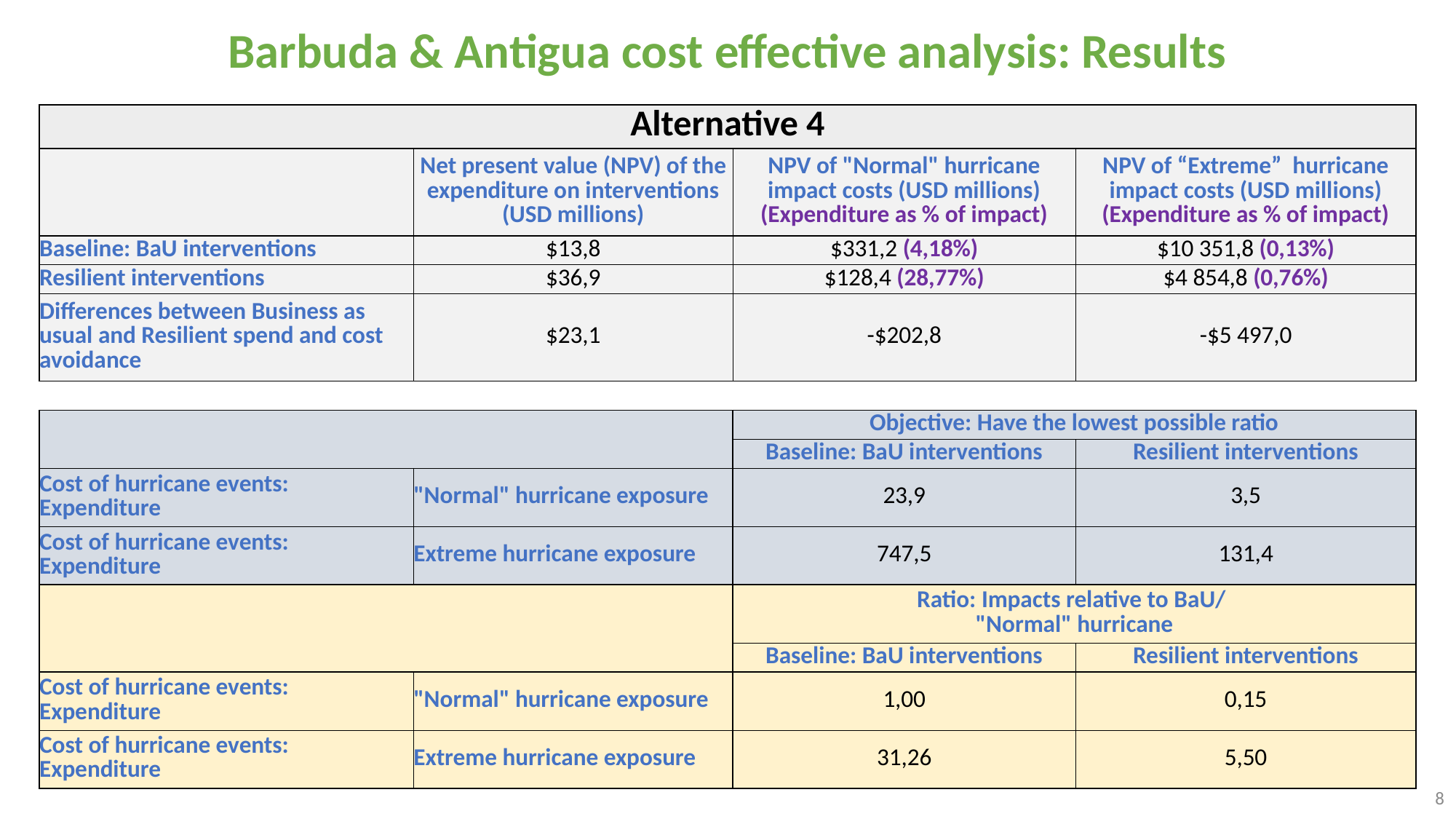

Barbuda & Antigua cost effective analysis: Results
| Alternative 4 |  |  |  |
| --- | --- | --- | --- |
|  | Net present value (NPV) of the expenditure on interventions (USD millions) | NPV of "Normal" hurricane impact costs (USD millions) (Expenditure as % of impact) | NPV of “Extreme” hurricane impact costs (USD millions) (Expenditure as % of impact) |
| Baseline: BaU interventions | $13,8 | $331,2 (4,18%) | $10 351,8 (0,13%) |
| Resilient interventions | $36,9 | $128,4 (28,77%) | $4 854,8 (0,76%) |
| Differences between Business as usual and Resilient spend and cost avoidance | $23,1 | -$202,8 | -$5 497,0 |
|  |  |  |  |
|  |  | Objective: Have the lowest possible ratio |  |
|  |  | Baseline: BaU interventions | Resilient interventions |
| Cost of hurricane events: Expenditure | "Normal" hurricane exposure | 23,9 | 3,5 |
| Cost of hurricane events: Expenditure | Extreme hurricane exposure | 747,5 | 131,4 |
|  |  | Ratio: Impacts relative to BaU/ "Normal" hurricane |  |
|  |  | Baseline: BaU interventions | Resilient interventions |
| Cost of hurricane events: Expenditure | "Normal" hurricane exposure | 1,00 | 0,15 |
| Cost of hurricane events: Expenditure | Extreme hurricane exposure | 31,26 | 5,50 |
8